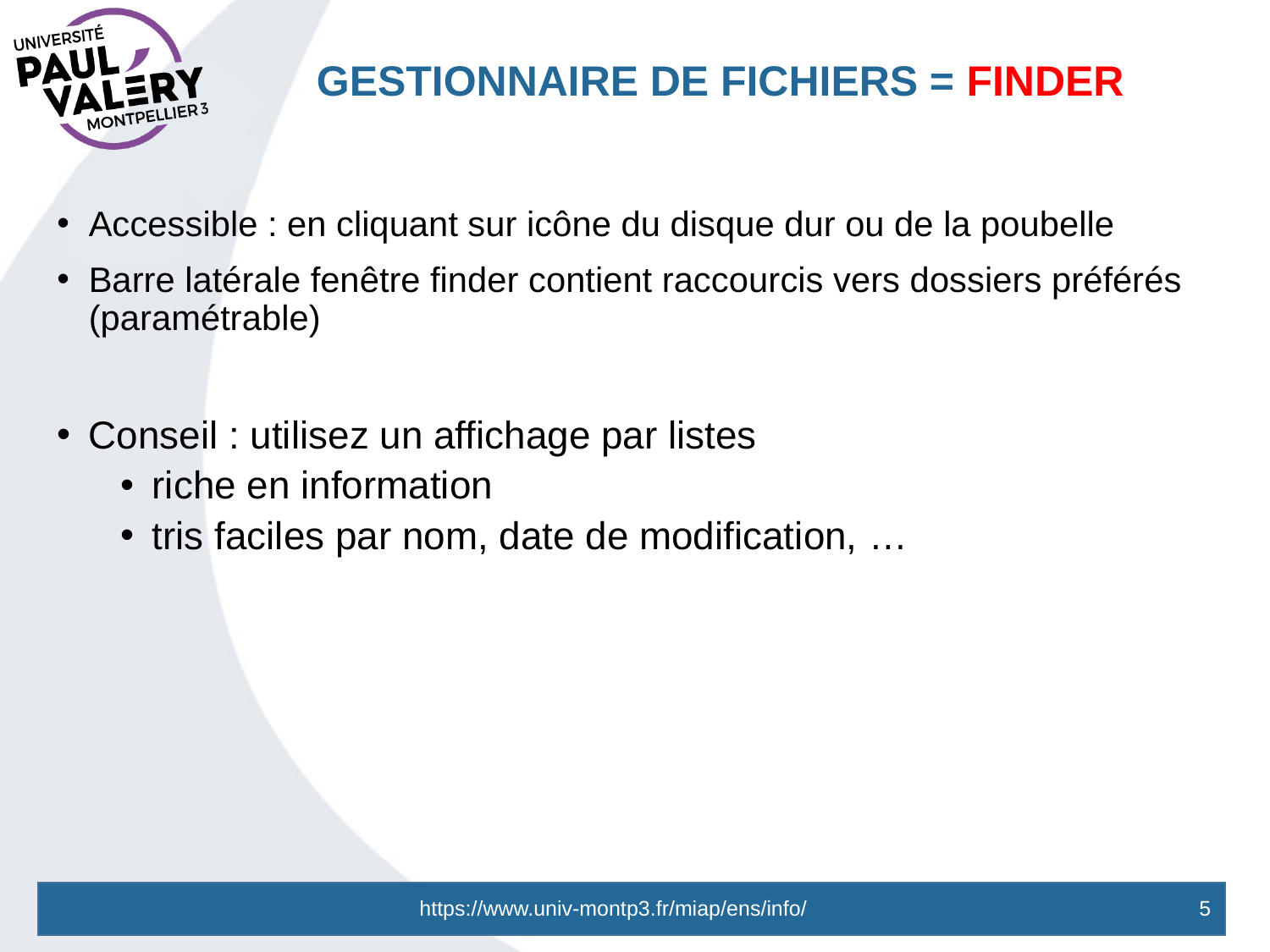

# GestionNAIRE DE FICHIERS = FINDER
Accessible : en cliquant sur icône du disque dur ou de la poubelle
Barre latérale fenêtre finder contient raccourcis vers dossiers préférés (paramétrable)

Conseil : utilisez un affichage par listes
riche en information
tris faciles par nom, date de modification, …
https://www.univ-montp3.fr/miap/ens/info/
5